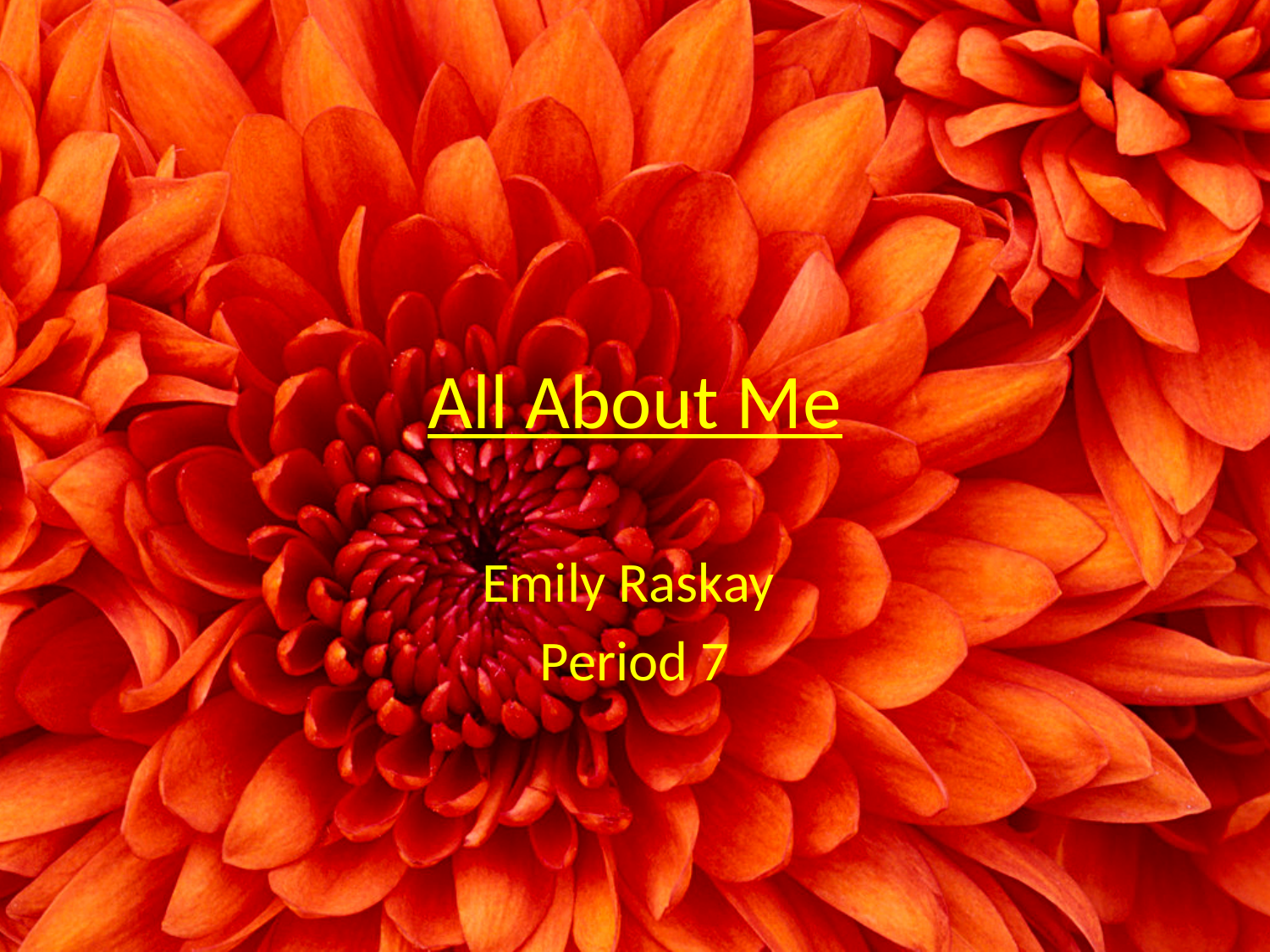

# All About Me
Emily Raskay
Period 7